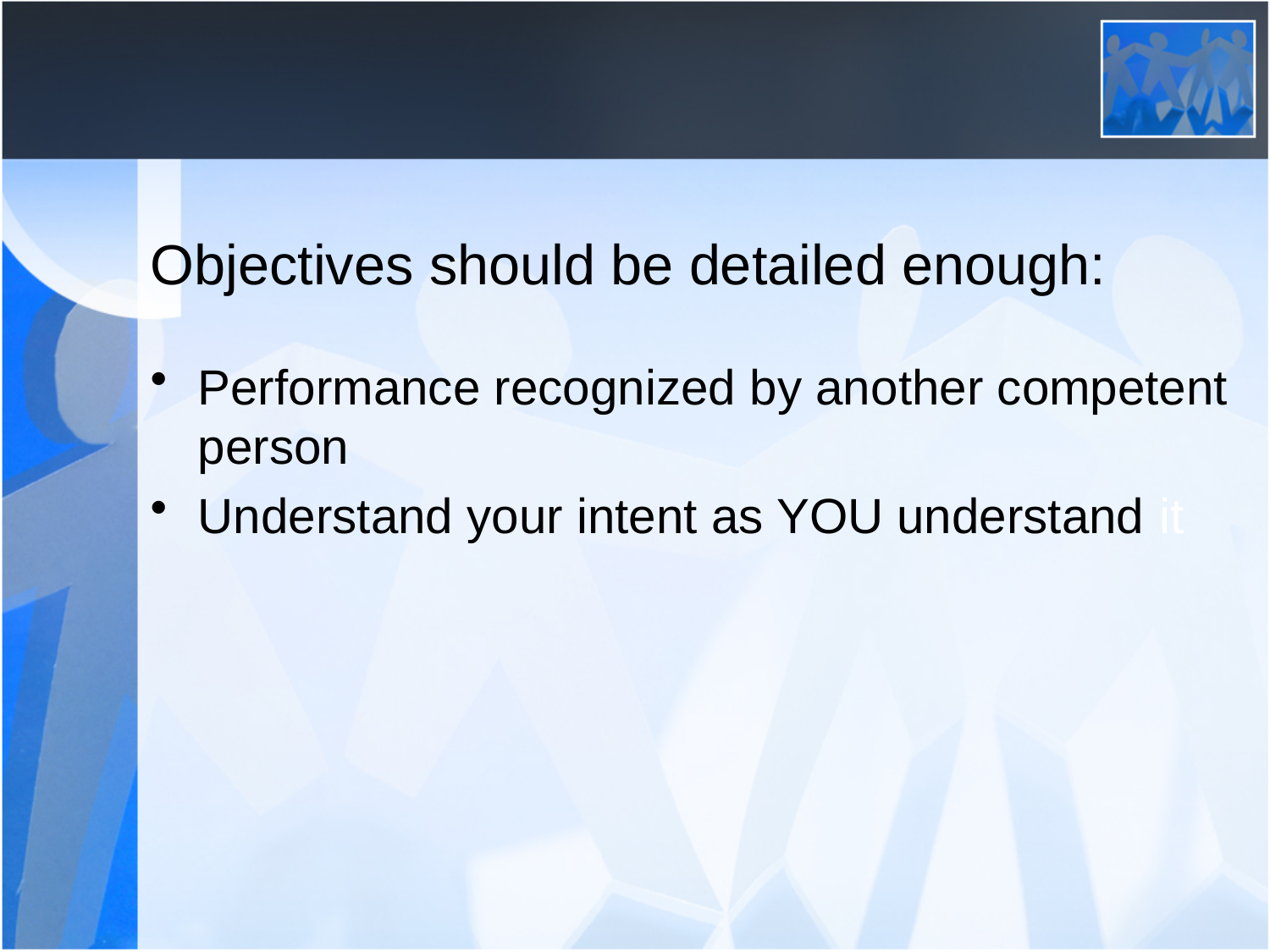

Objectives should be detailed enough:

Performance recognized by another competent person
Understand your intent as YOU understand it